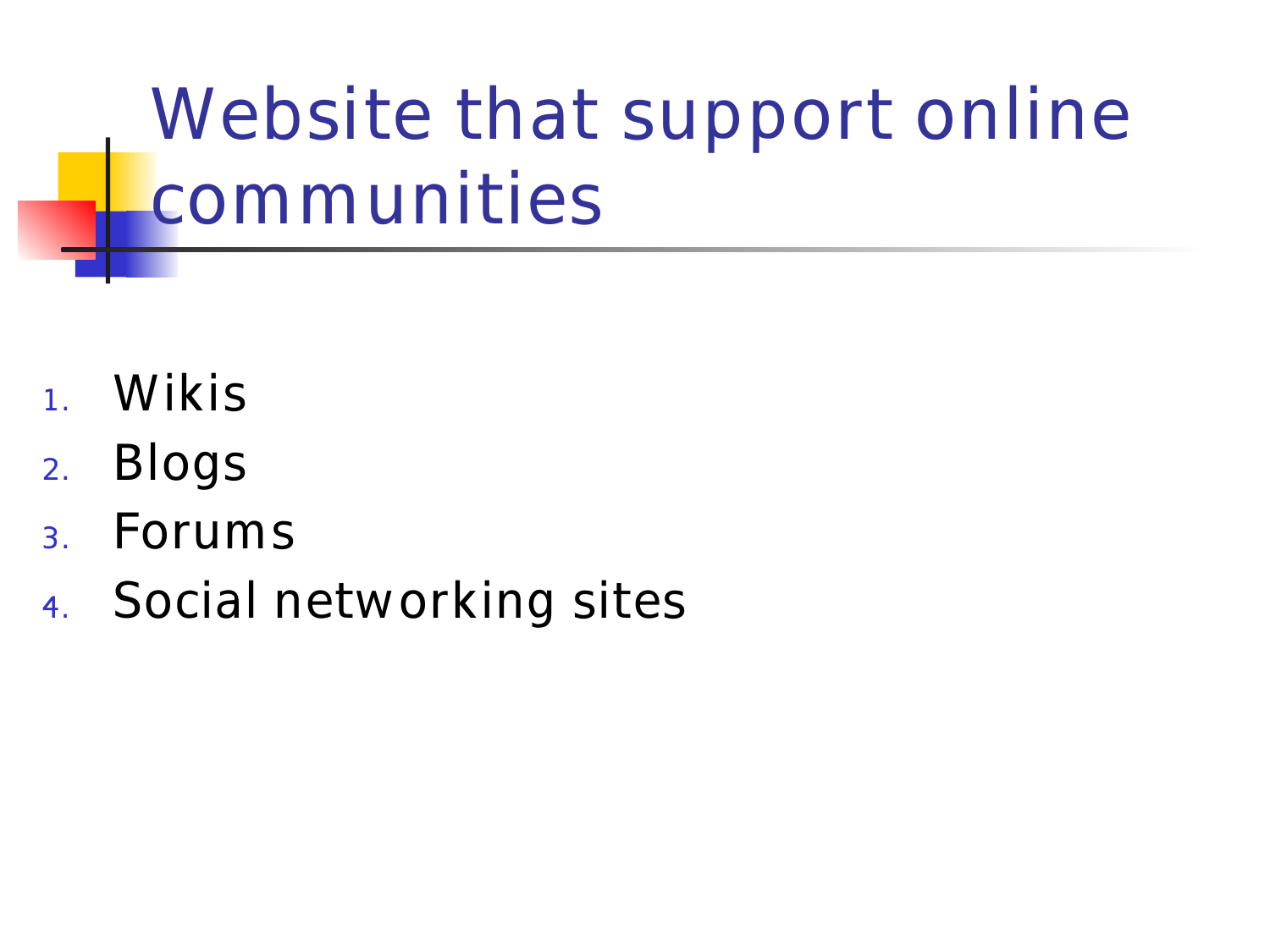

# Website that support online communities

Wikis
Blogs
Forums
Social networking sites